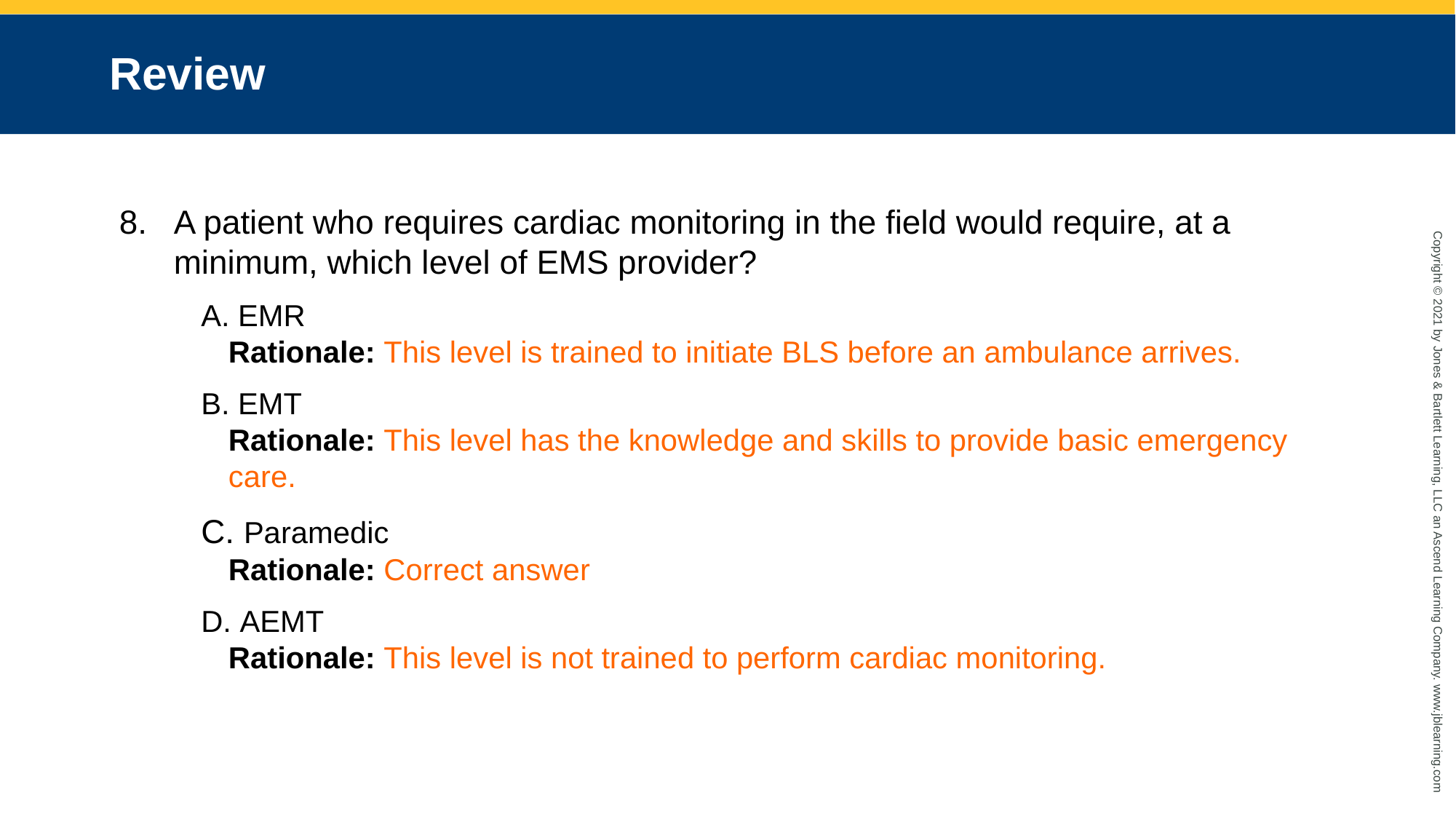

# Review
A patient who requires cardiac monitoring in the field would require, at a minimum, which level of EMS provider?
 EMR
	Rationale: This level is trained to initiate BLS before an ambulance arrives.
 EMT
	Rationale: This level has the knowledge and skills to provide basic emergency care.
 Paramedic
	Rationale: Correct answer
 AEMT
	Rationale: This level is not trained to perform cardiac monitoring.